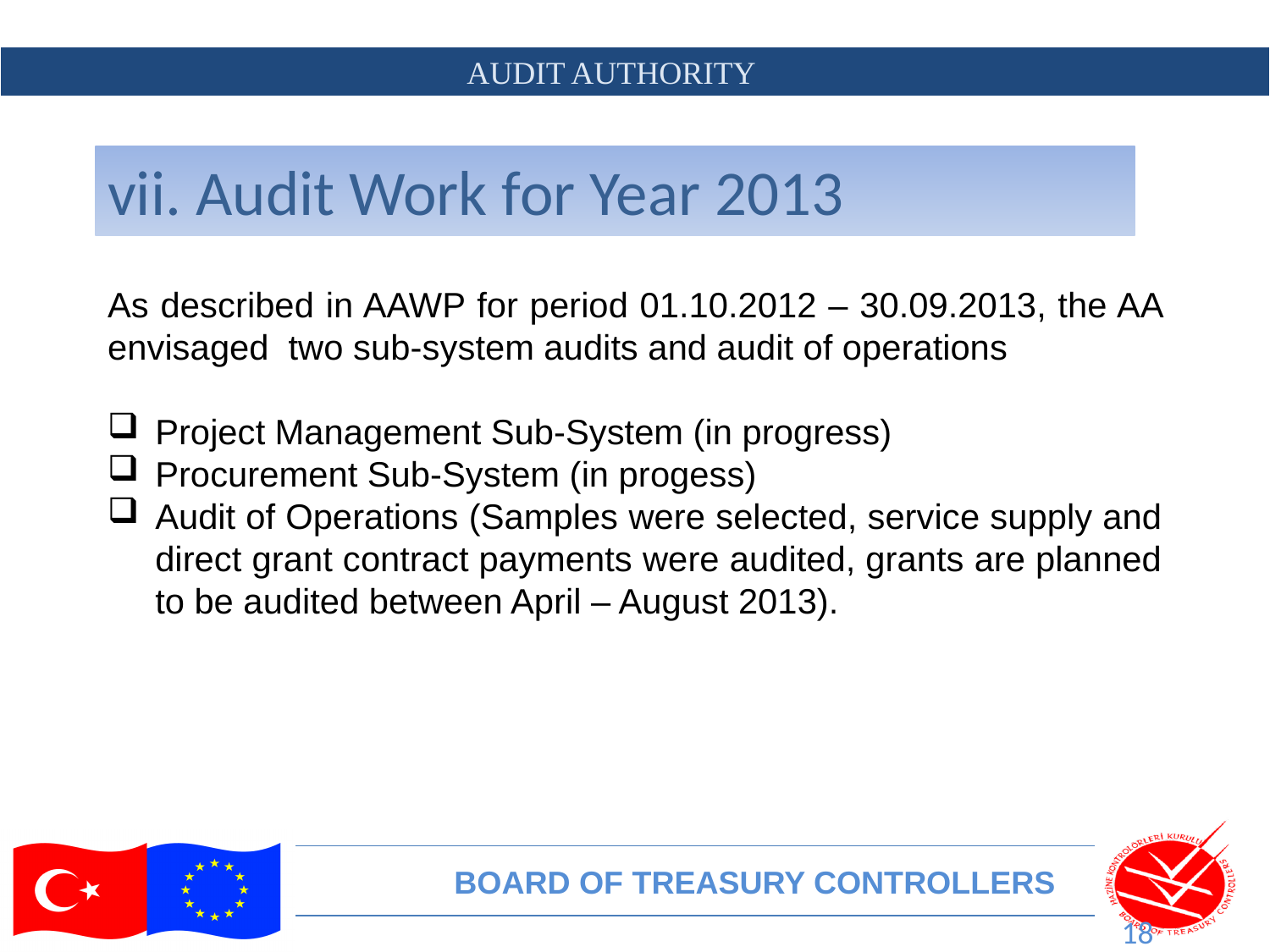

#
vii. Audit Work for Year 2013
As described in AAWP for period 01.10.2012 – 30.09.2013, the AA envisaged  two sub-system audits and audit of operations

Project Management Sub-System (in progress)
Procurement Sub-System (in progess)
Audit of Operations (Samples were selected, service supply and direct grant contract payments were audited, grants are planned to be audited between April – August 2013).

18